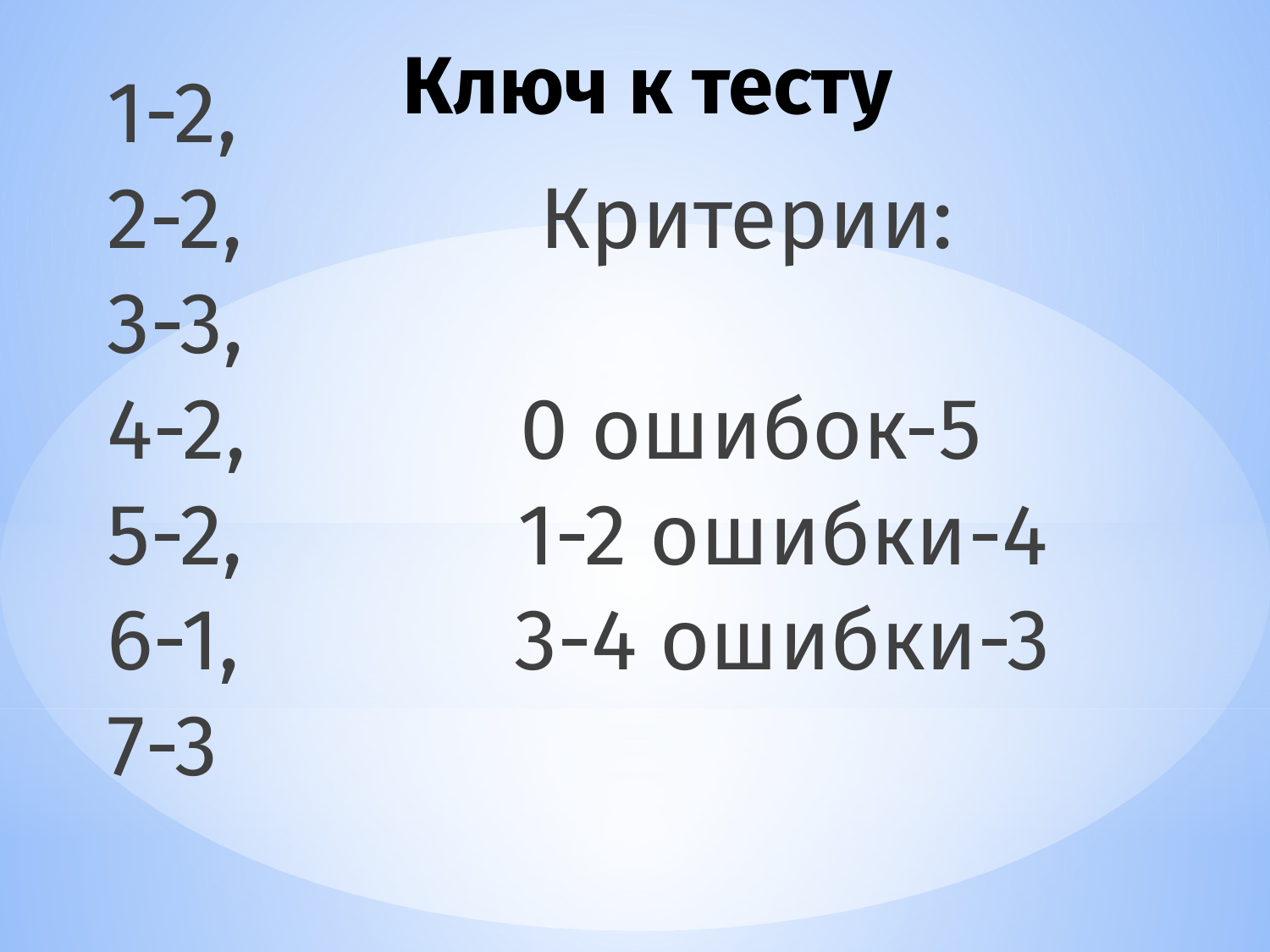

1-2,
 2-2,             Критерии:
 3-3,
 4-2,            0 ошибок-5
 5-2,            1-2 ошибки-4
 6-1,            3-4 ошибки-3
 7-3
# Ключ к тесту